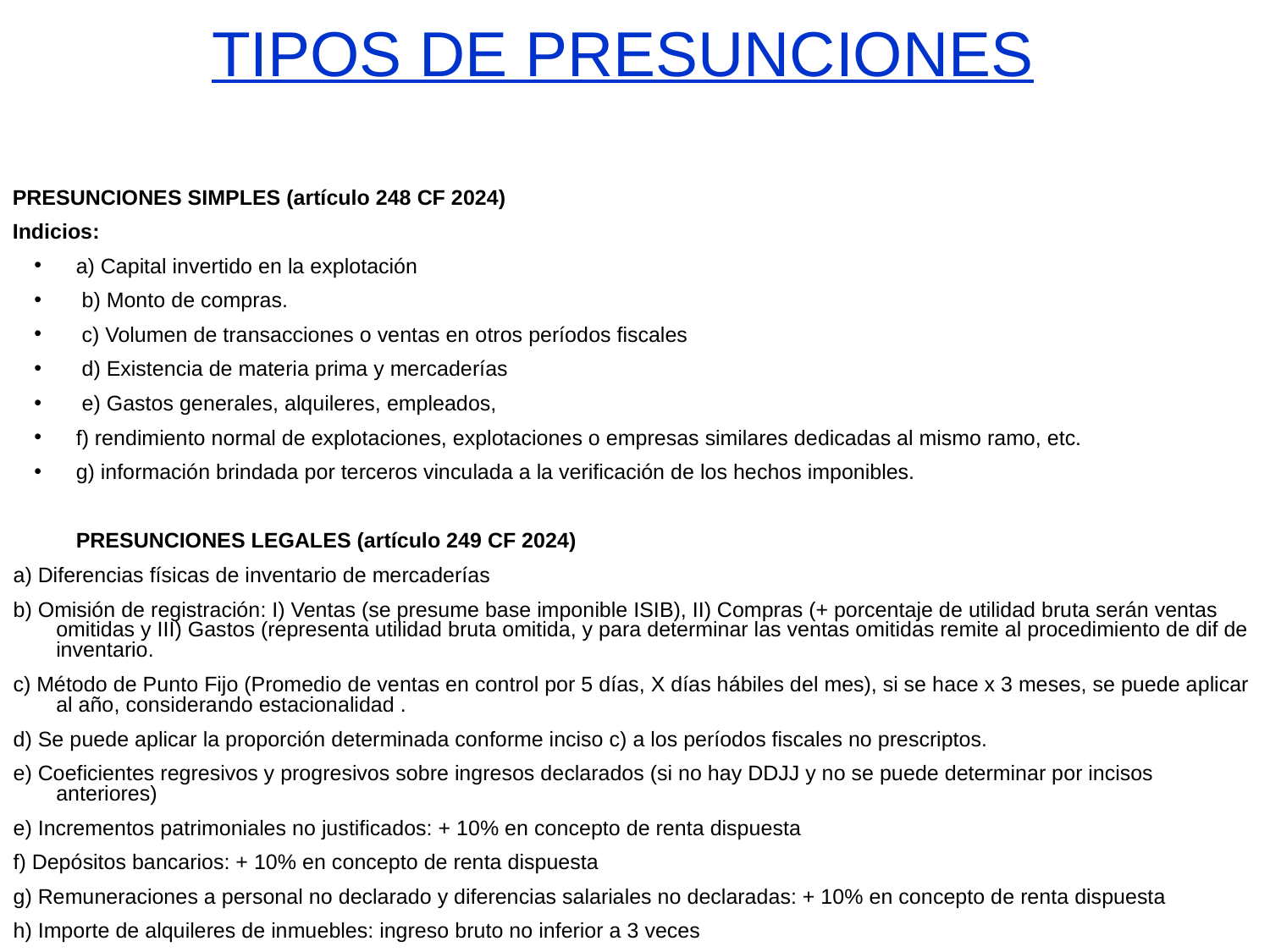

TIPOS DE PRESUNCIONES
PRESUNCIONES SIMPLES (artículo 248 CF 2024)
Indicios:
a) Capital invertido en la explotación
 b) Monto de compras.
 c) Volumen de transacciones o ventas en otros períodos fiscales
 d) Existencia de materia prima y mercaderías
 e) Gastos generales, alquileres, empleados,
f) rendimiento normal de explotaciones, explotaciones o empresas similares dedicadas al mismo ramo, etc.
g) información brindada por terceros vinculada a la verificación de los hechos imponibles.

PRESUNCIONES LEGALES (artículo 249 CF 2024)
a) Diferencias físicas de inventario de mercaderías
b) Omisión de registración: I) Ventas (se presume base imponible ISIB), II) Compras (+ porcentaje de utilidad bruta serán ventas omitidas y III) Gastos (representa utilidad bruta omitida, y para determinar las ventas omitidas remite al procedimiento de dif de inventario.
c) Método de Punto Fijo (Promedio de ventas en control por 5 días, X días hábiles del mes), si se hace x 3 meses, se puede aplicar al año, considerando estacionalidad .
d) Se puede aplicar la proporción determinada conforme inciso c) a los períodos fiscales no prescriptos.
e) Coeficientes regresivos y progresivos sobre ingresos declarados (si no hay DDJJ y no se puede determinar por incisos anteriores)
e) Incrementos patrimoniales no justificados: + 10% en concepto de renta dispuesta
f) Depósitos bancarios: + 10% en concepto de renta dispuesta
g) Remuneraciones a personal no declarado y diferencias salariales no declaradas: + 10% en concepto de renta dispuesta
h) Importe de alquileres de inmuebles: ingreso bruto no inferior a 3 veces